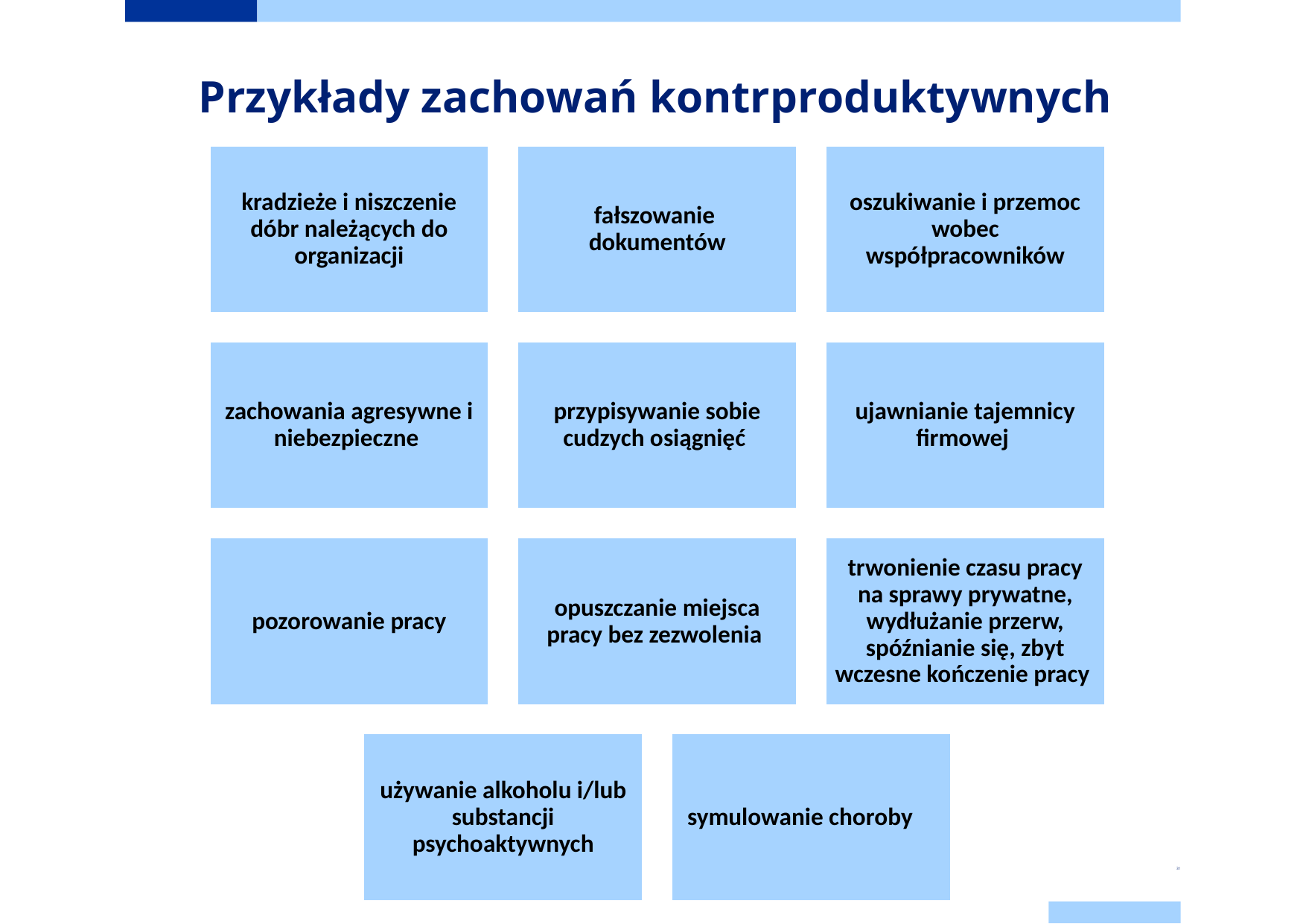

# Przykłady zachowań kontrproduktywnych
kradzieże i niszczenie dóbr należących do organizacji
fałszowanie
dokumentów
oszukiwanie i przemoc wobec współpracowników
zachowania agresywne i niebezpieczne
przypisywanie sobie cudzych osiągnięć
ujawnianie tajemnicy firmowej
pozorowanie pracy
opuszczanie miejsca pracy bez zezwolenia
trwonienie czasu pracy na sprawy prywatne, wydłużanie przerw, spóźnianie się, zbyt wczesne kończenie pracy
używanie alkoholu i/lub substancji psychoaktywnych
symulowanie choroby
31